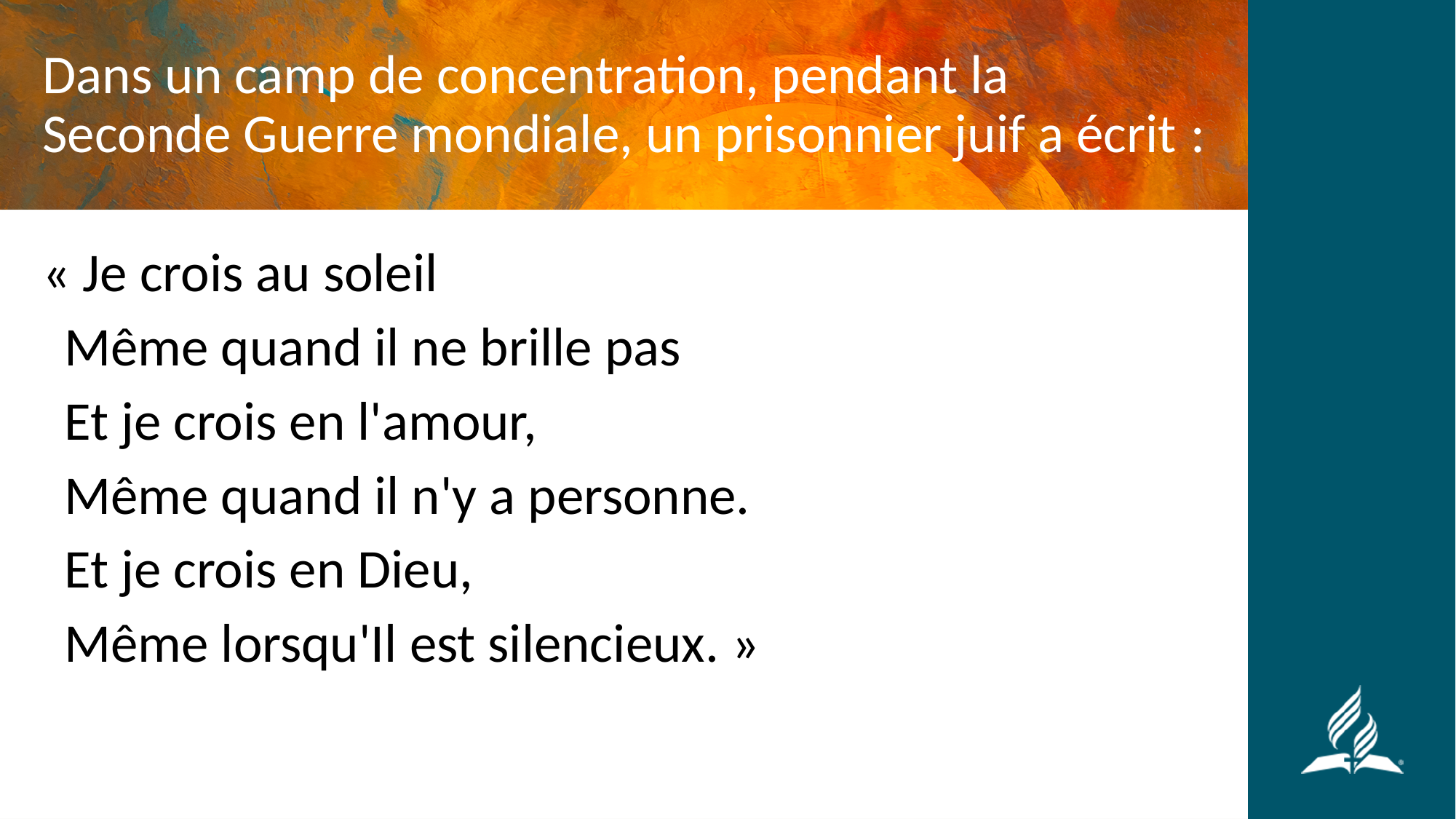

# Dans un camp de concentration, pendant la Seconde Guerre mondiale, un prisonnier juif a écrit :
« Je crois au soleil
	Même quand il ne brille pas
	Et je crois en l'amour,
	Même quand il n'y a personne.
	Et je crois en Dieu,
	Même lorsqu'Il est silencieux. »